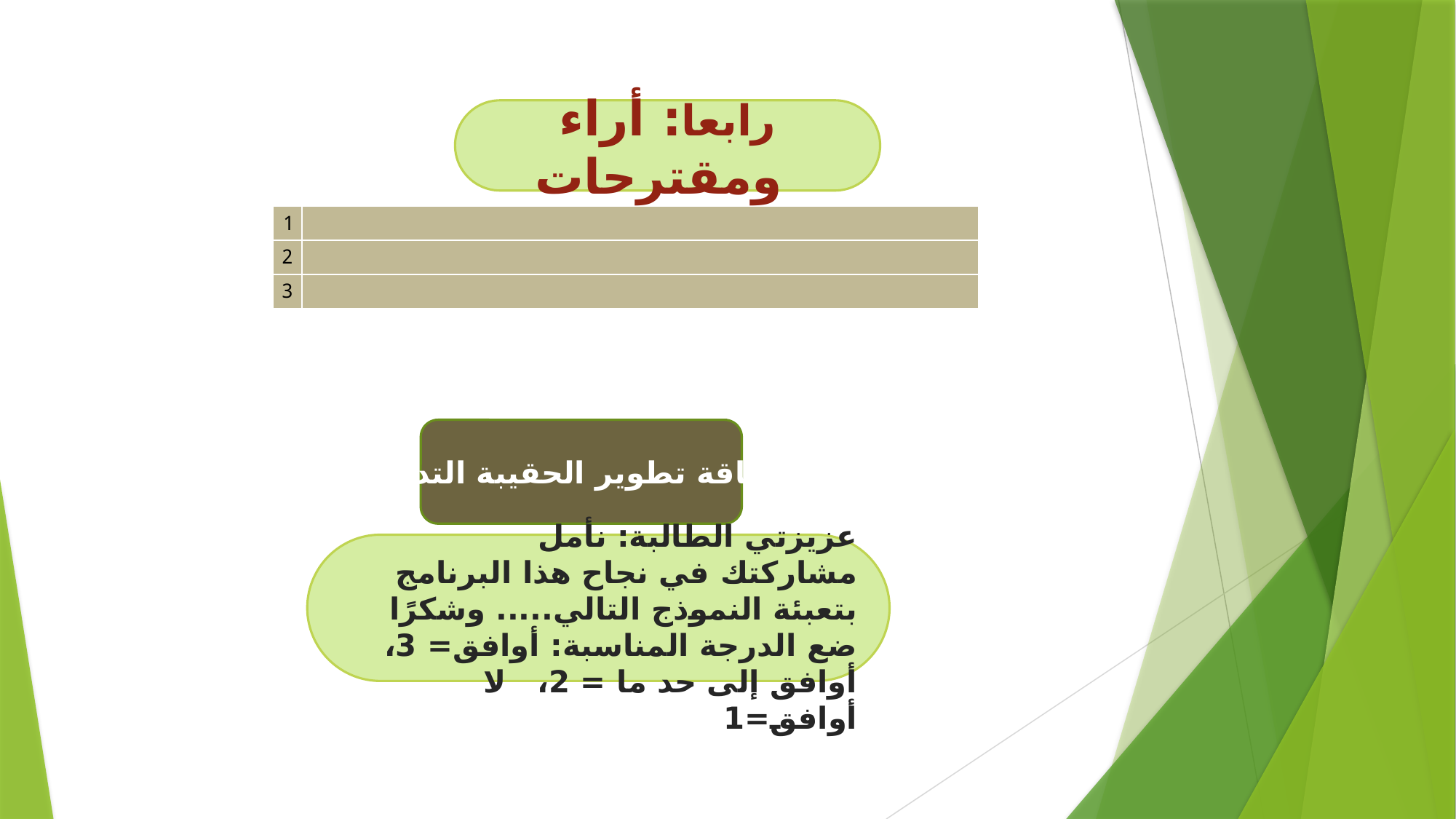

رابعا: أراء ومقترحات
| 1 |  |
| --- | --- |
| 2 |  |
| 3 |  |

بطاقة تطوير الحقيبة التدريبية

	عزيزتي الطالبة: نأمل مشاركتك في نجاح هذا البرنامج بتعبئة النموذج التالي..... وشكرًا
ضع الدرجة المناسبة: أوافق= 3،   أوافق إلى حد ما = 2،   لا أوافق=1